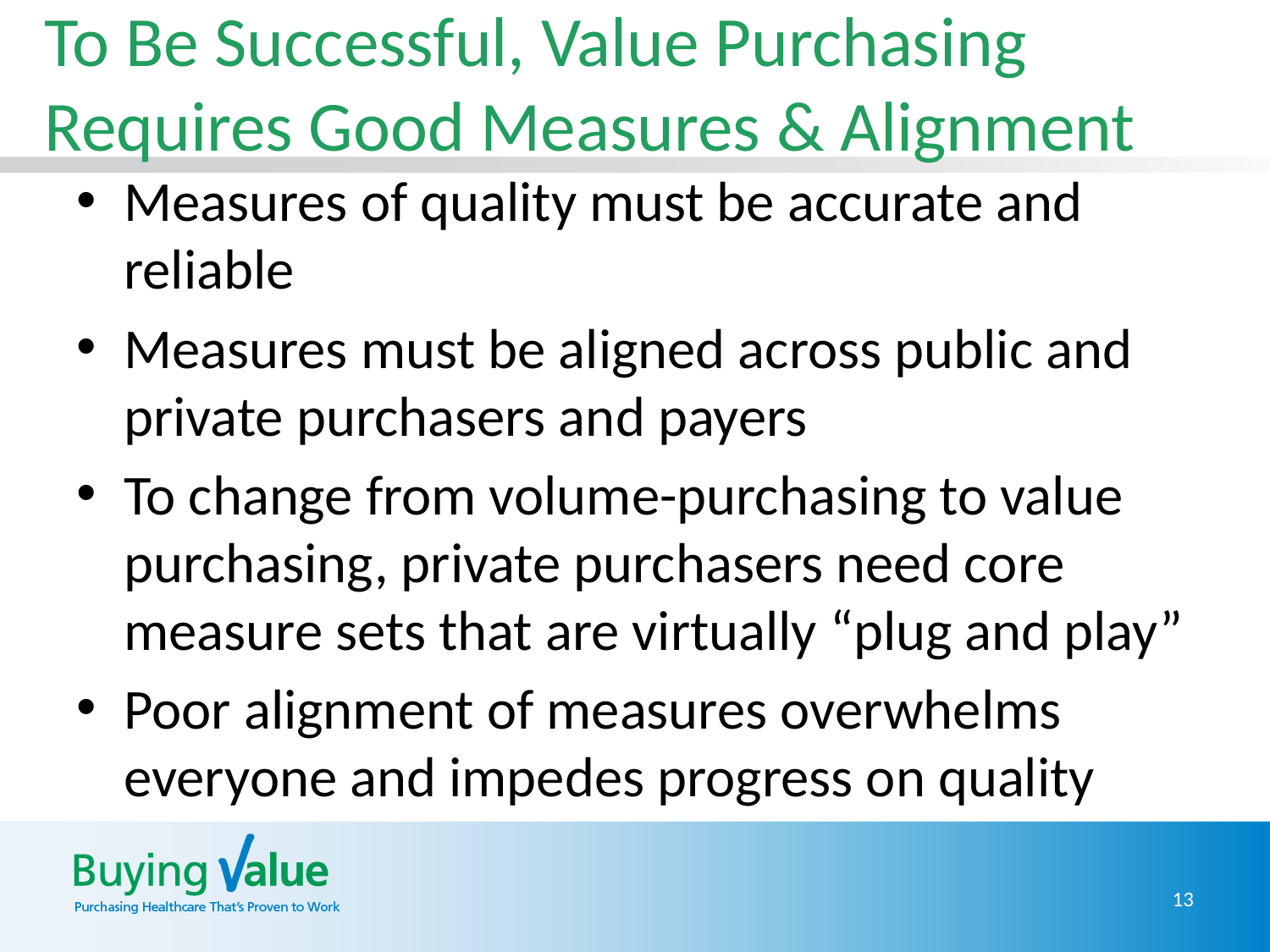

# To Be Successful, Value Purchasing Requires Good Measures & Alignment
Measures of quality must be accurate and reliable
Measures must be aligned across public and private purchasers and payers
To change from volume-purchasing to value purchasing, private purchasers need core measure sets that are virtually “plug and play”
Poor alignment of measures overwhelms everyone and impedes progress on quality

13